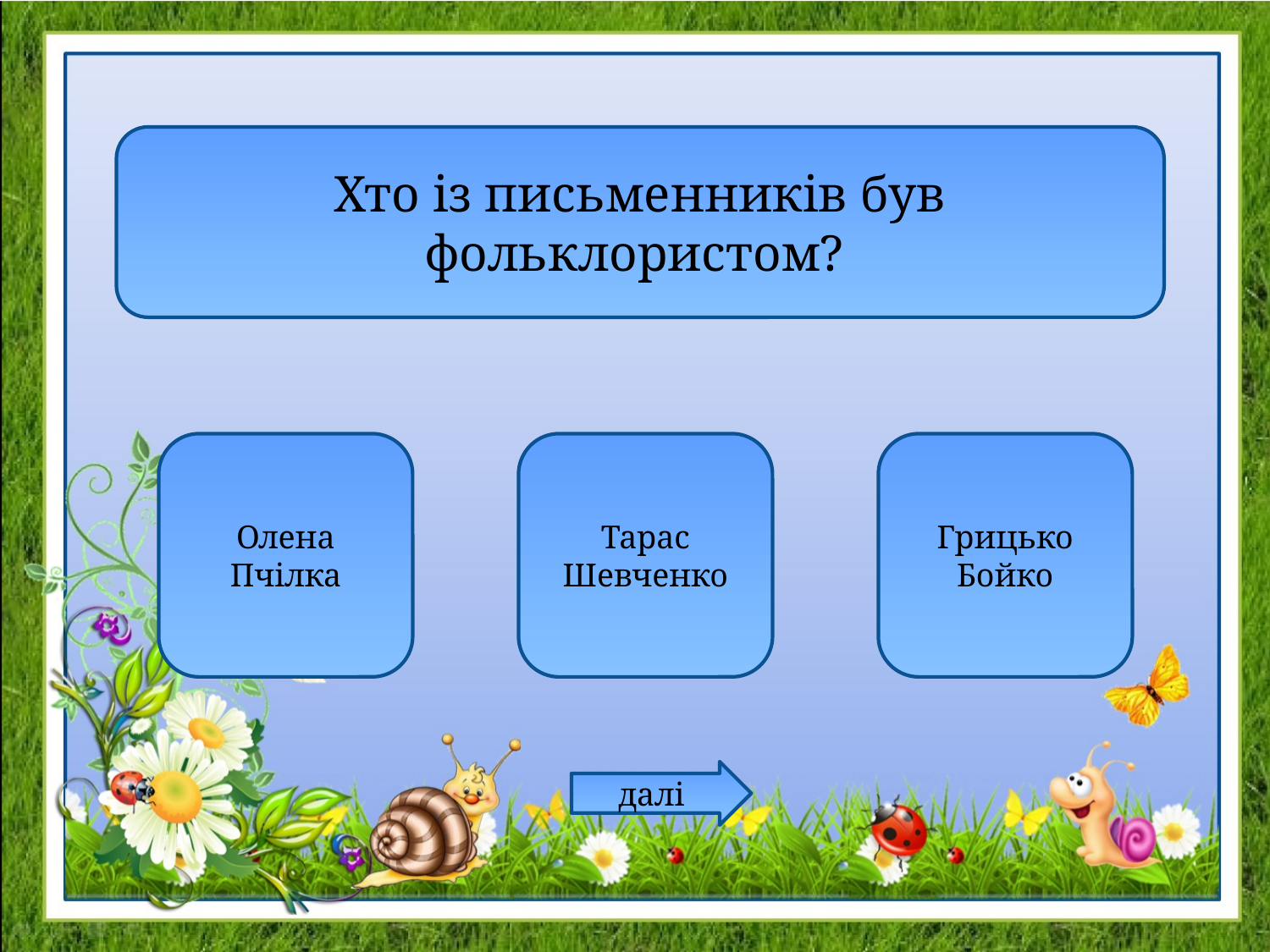

Хто із письменників був фольклористом?
Олена Пчілка
Тарас Шевченко
Грицько Бойко
далі